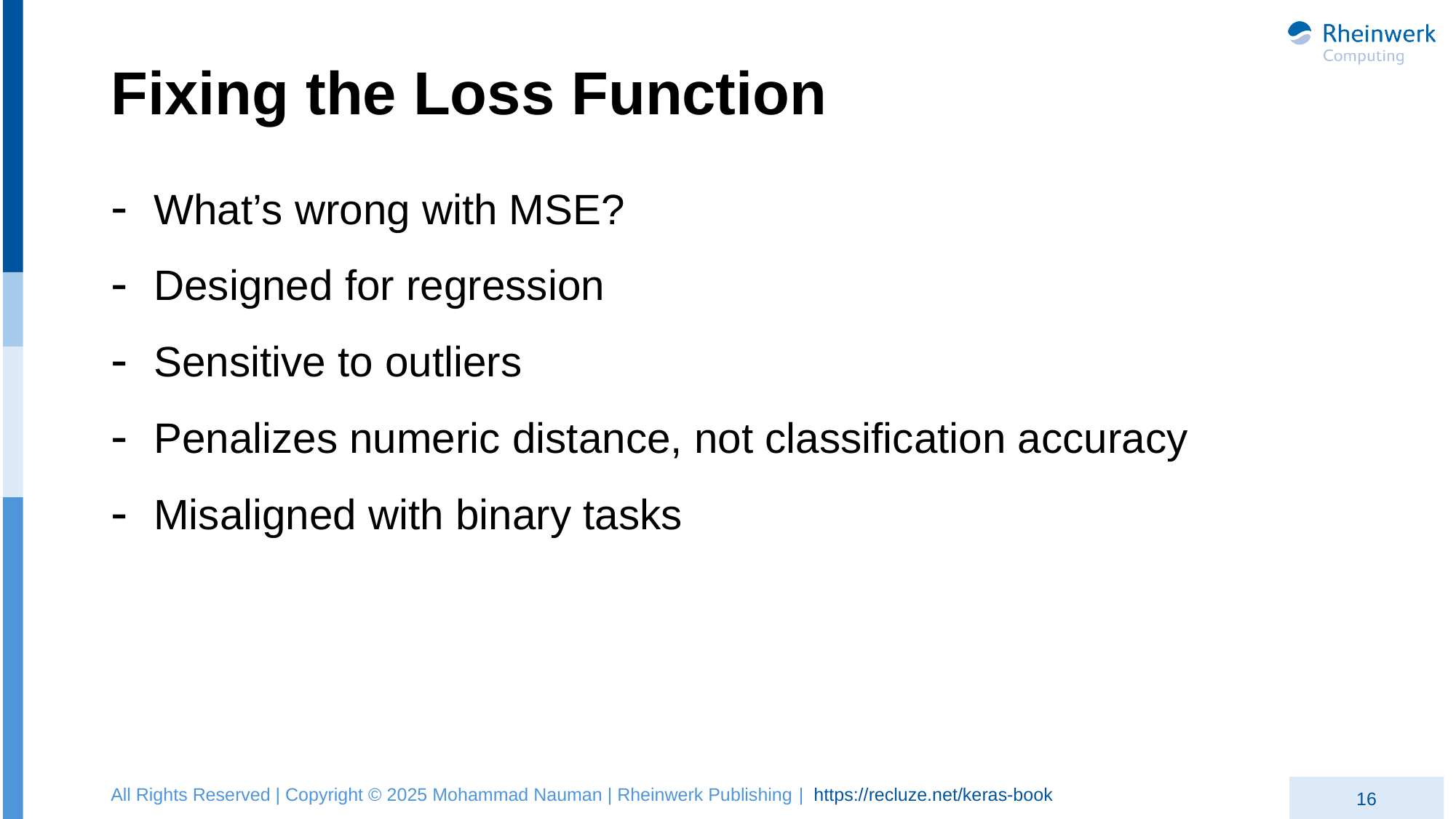

# Fixing the Loss Function
What’s wrong with MSE?
Designed for regression
Sensitive to outliers
Penalizes numeric distance, not classification accuracy
Misaligned with binary tasks